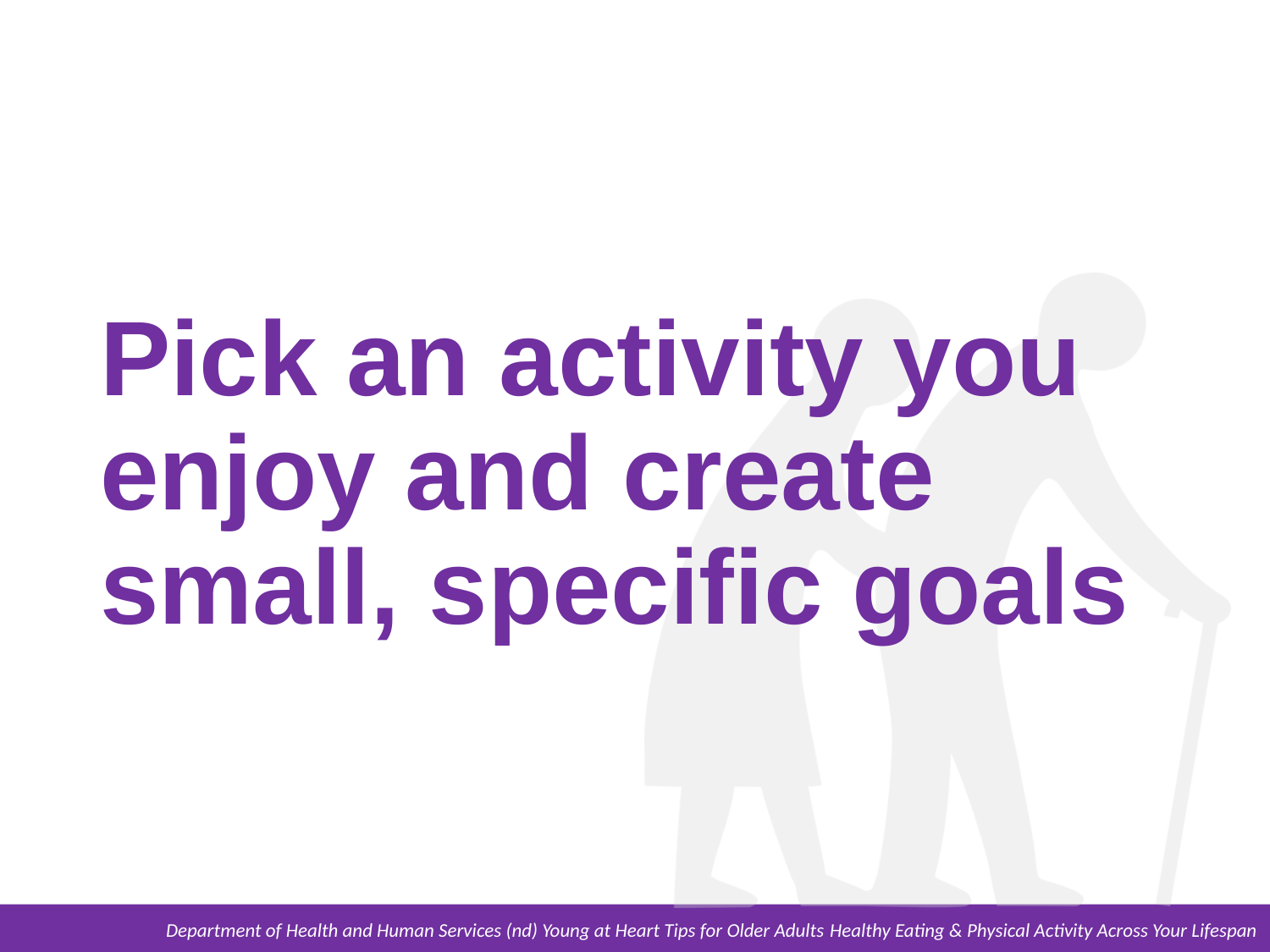

# Pick an activity you enjoy and create small, specific goals
Department of Health and Human Services (nd) Young at Heart Tips for Older Adults Healthy Eating & Physical Activity Across Your Lifespan